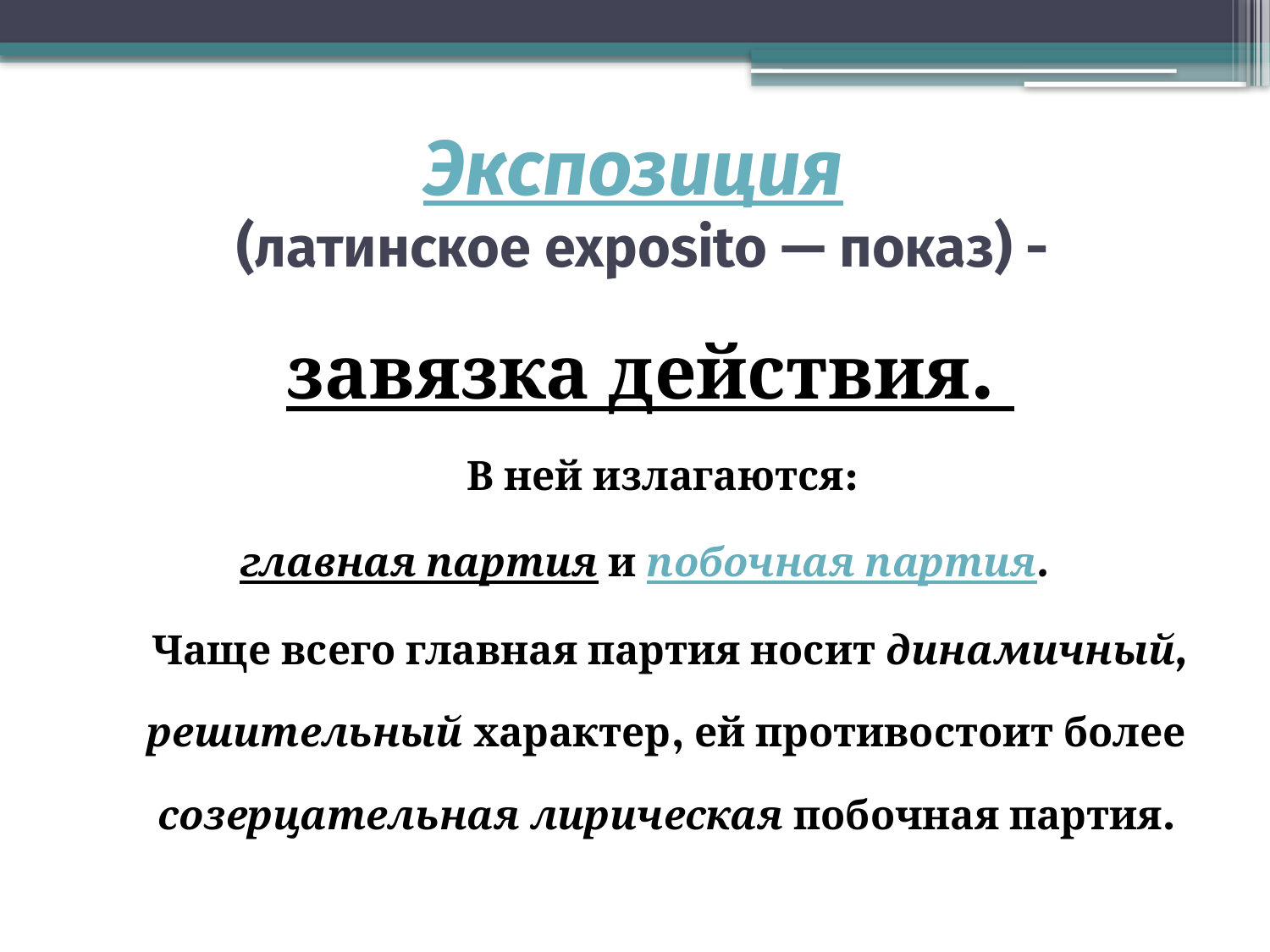

# Экспозиция (латинское exposito — показ) -

завязка действия.
    В ней излагаются:
главная партия и побочная партия.
    Чаще всего главная партия носит динамичный, решительный характер, ей противостоит более созерцательная лирическая побочная партия.